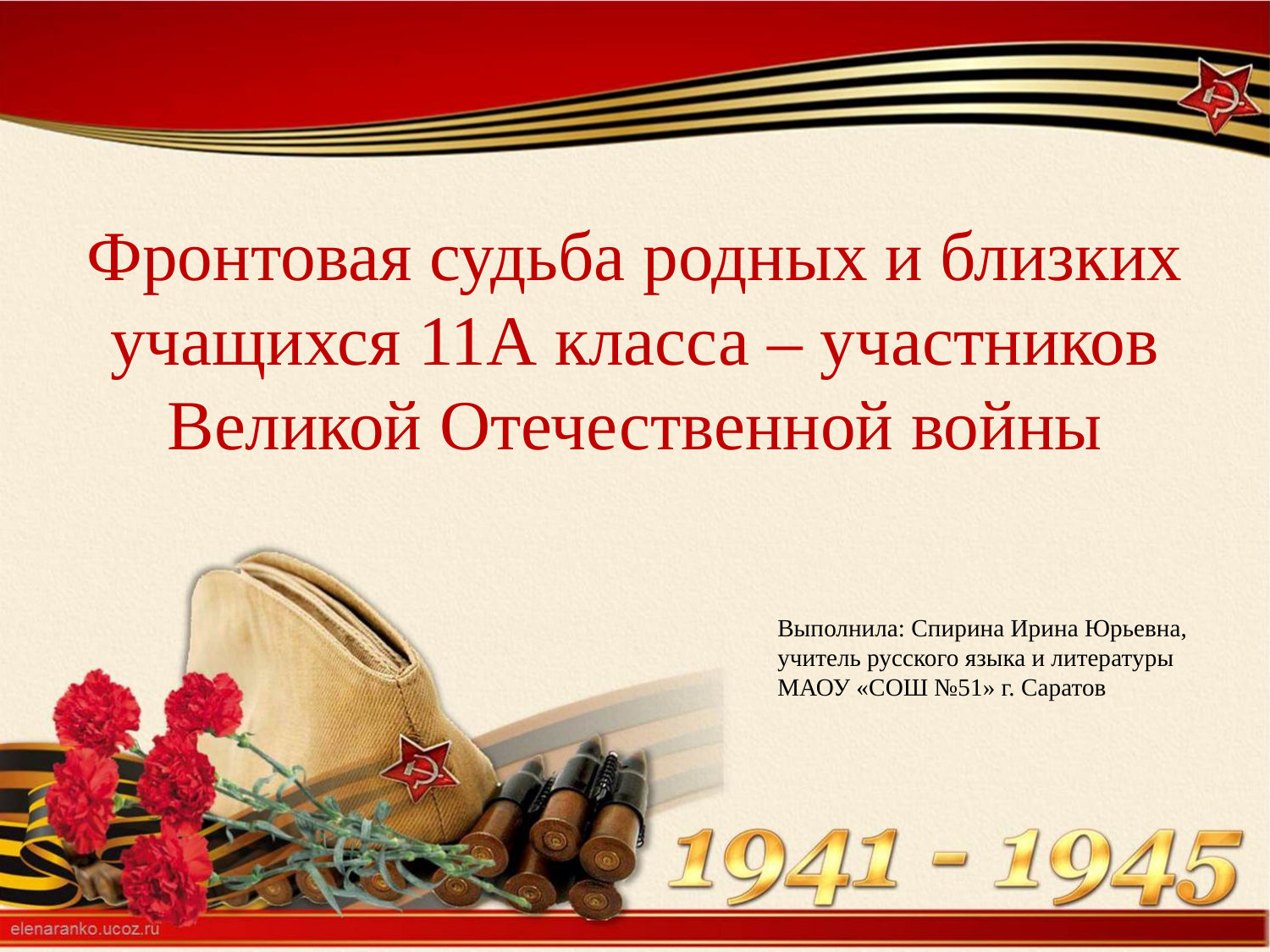

# Фронтовая судьба родных и близких учащихся 11А класса – участников Великой Отечественной войны
Выполнила: Спирина Ирина Юрьевна, учитель русского языка и литературы МАОУ «СОШ №51» г. Саратов